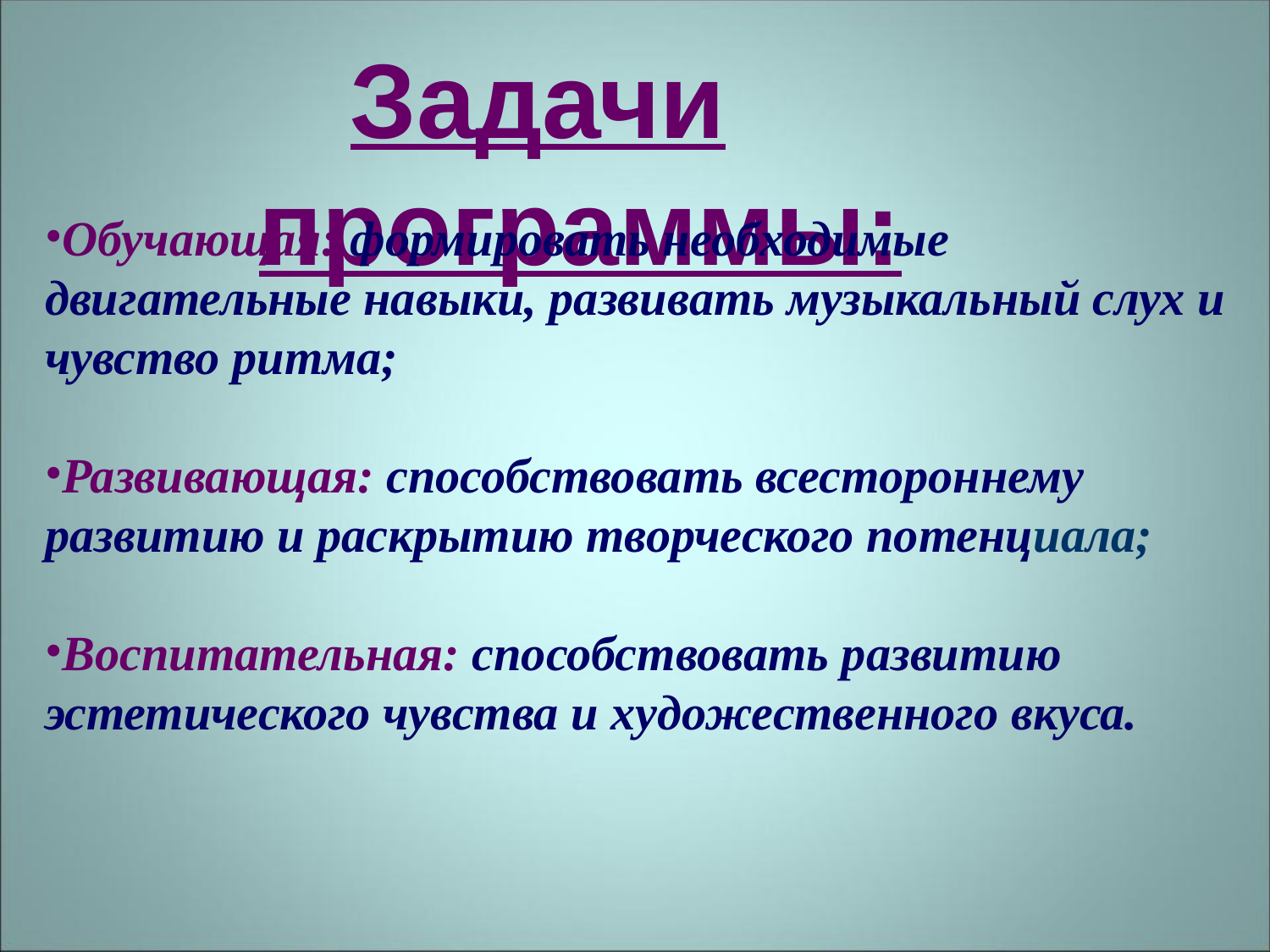

Задачи программы:
Обучающая: формировать необходимые двигательные навыки, развивать музыкальный слух и чувство ритма;

Развивающая: способствовать всестороннему развитию и раскрытию творческого потенциала;

Воспитательная: способствовать развитию эстетического чувства и художественного вкуса.